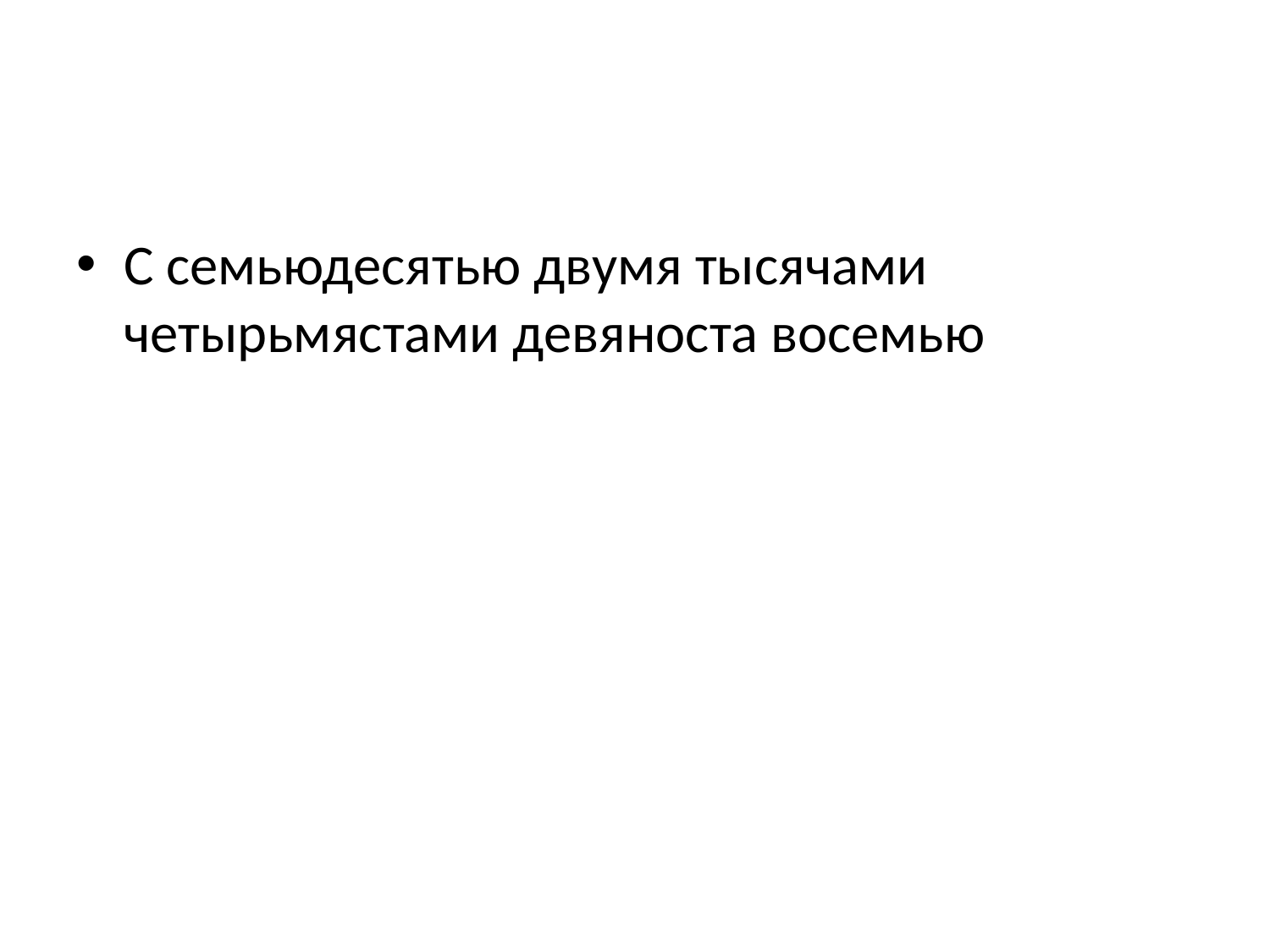

#
С семьюдесятью двумя тысячами четырьмястами девяноста восемью